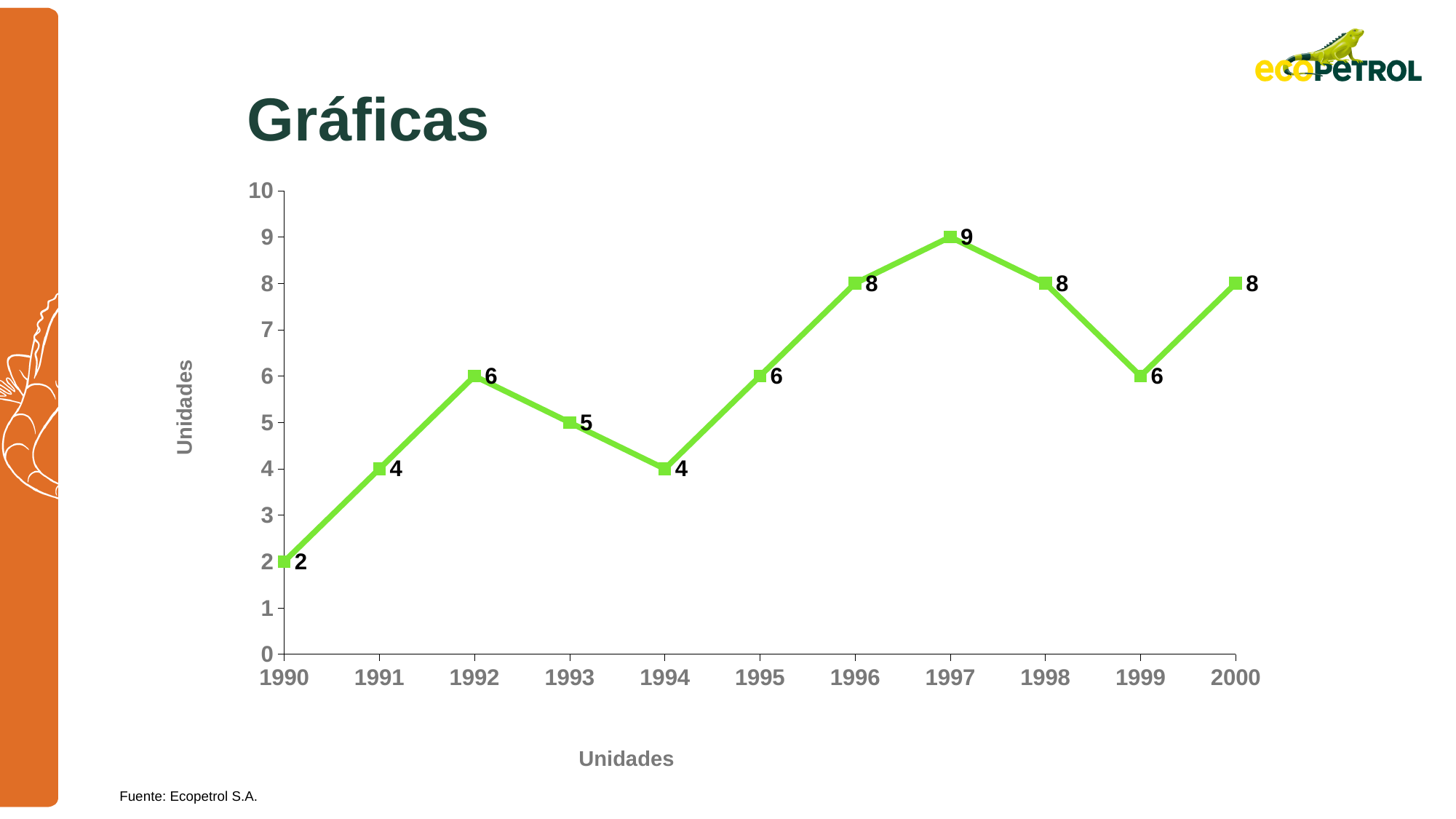

Gráficas

### Chart

| Category | Serie 1 |
|---|---|
| 1990 | 2.0 |
| 1991 | 4.0 |
| 1992 | 6.0 |
| 1993 | 5.0 |
| 1994 | 4.0 |
| 1995 | 6.0 |
| 1996 | 8.0 |
| 1997 | 9.0 |
| 1998 | 8.0 |
| 1999 | 6.0 |
| 2000 | 8.0 |
Unidades
Unidades
Fuente: Ecopetrol S.A.